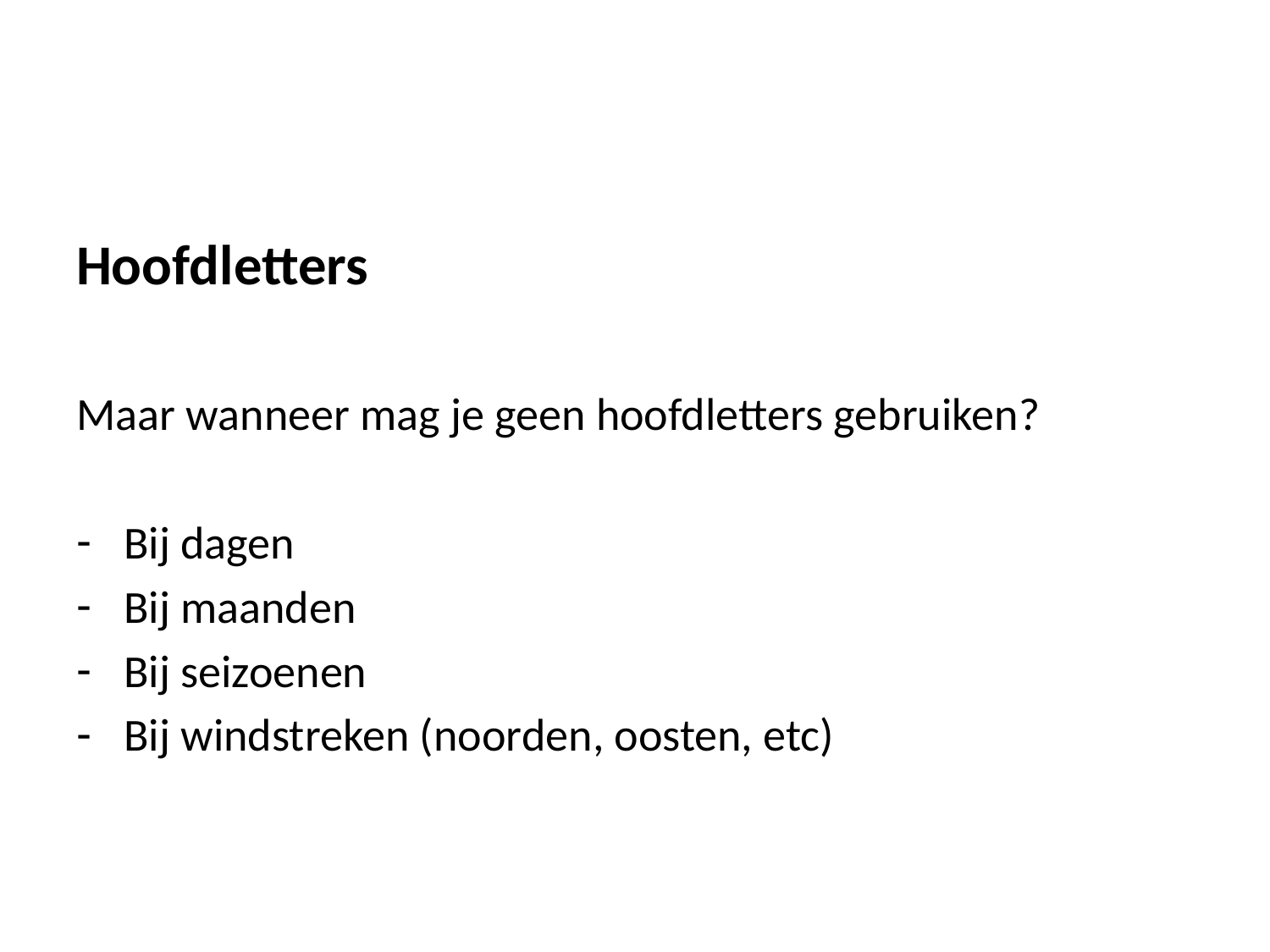

#
Hoofdletters

Maar wanneer mag je geen hoofdletters gebruiken?

Bij dagen
Bij maanden
Bij seizoenen
Bij windstreken (noorden, oosten, etc)